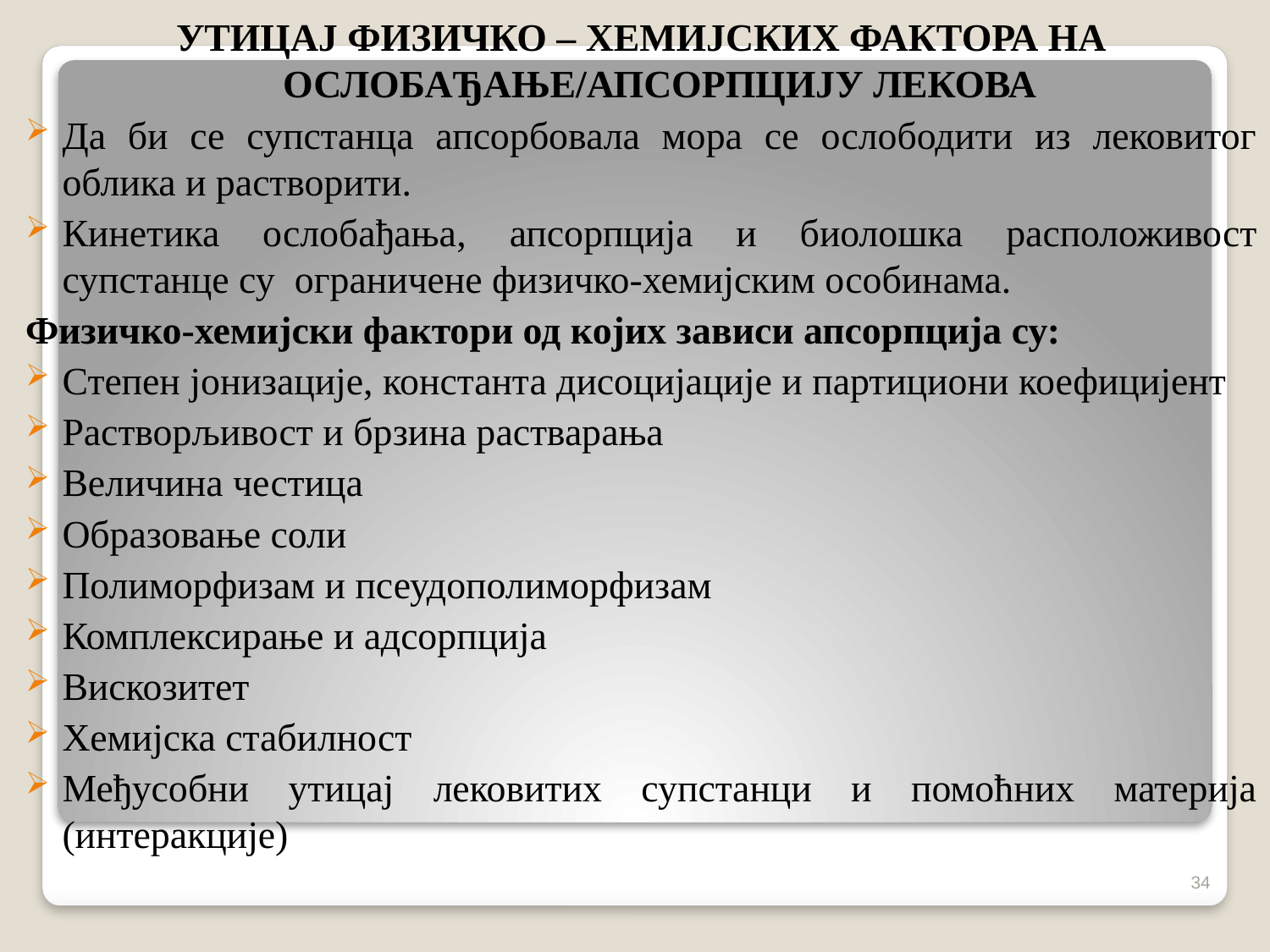

УТИЦАЈ ФИЗИЧКО – ХЕМИЈСКИХ ФАКТОРА НА ОСЛОБАЂАЊЕ/АПСОРПЦИЈУ ЛЕКОВА
Да би се супстанца апсорбовала мора се ослободити из лековитог облика и растворити.
Кинетика ослобађања, апсорпција и биолошка расположивост супстанце су  ограничене физичко-хемијским особинама.
Физичко-хемијски фактори од којих зависи апсорпција су:
Степен јонизације, константа дисоцијације и партициони коефицијент
Растворљивост и брзина растварања
Величина честица
Образовање соли
Полиморфизам и псеудополиморфизам
Комплексирање и адсорпција
Вискозитет
Хемијска стабилност
Међусобни утицај лековитих супстанци и помоћних материја (интеракције)

34